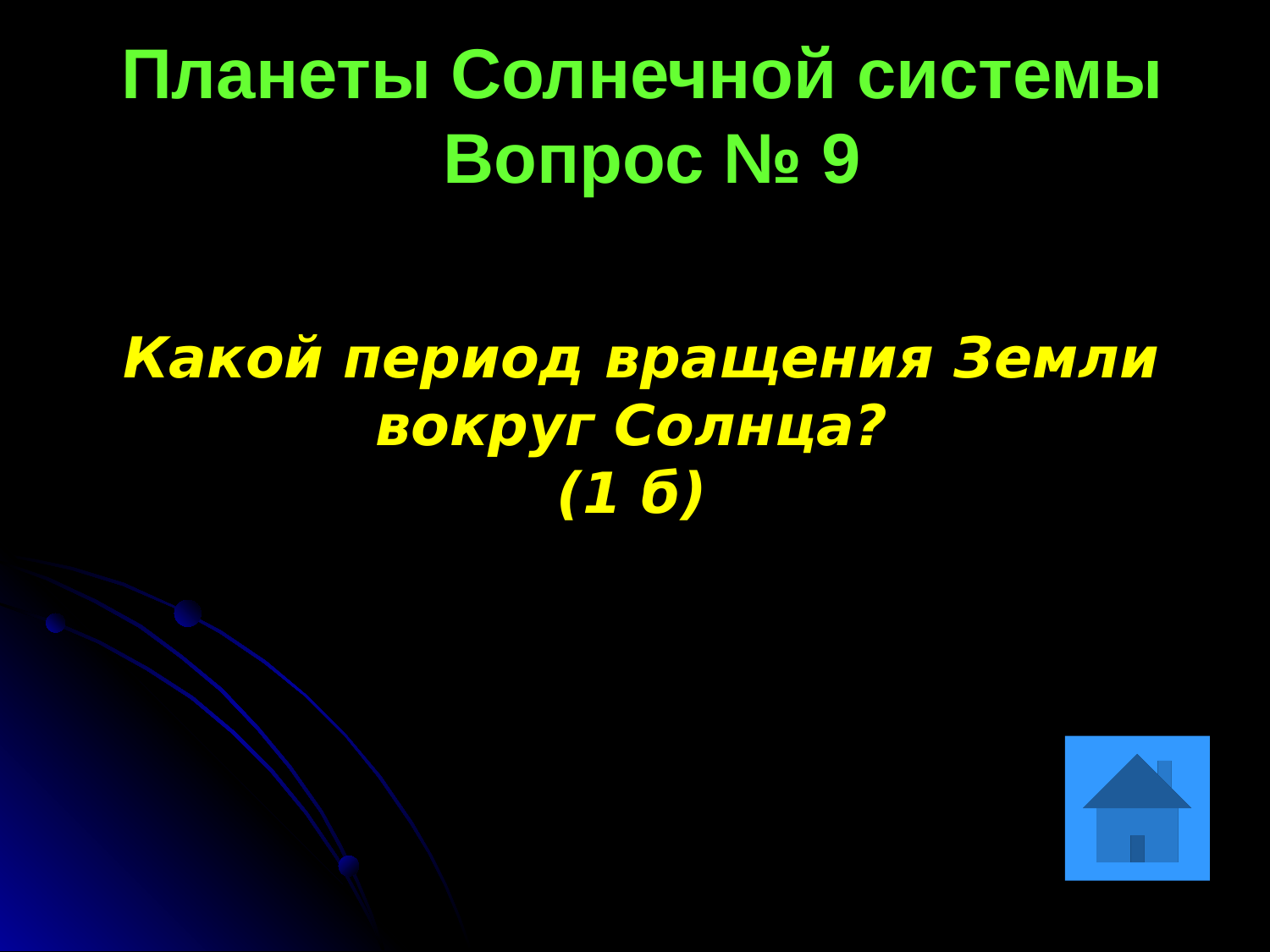

Планеты Солнечной системы
Вопрос № 9
Какой период вращения Земли вокруг Солнца?
(1 б)